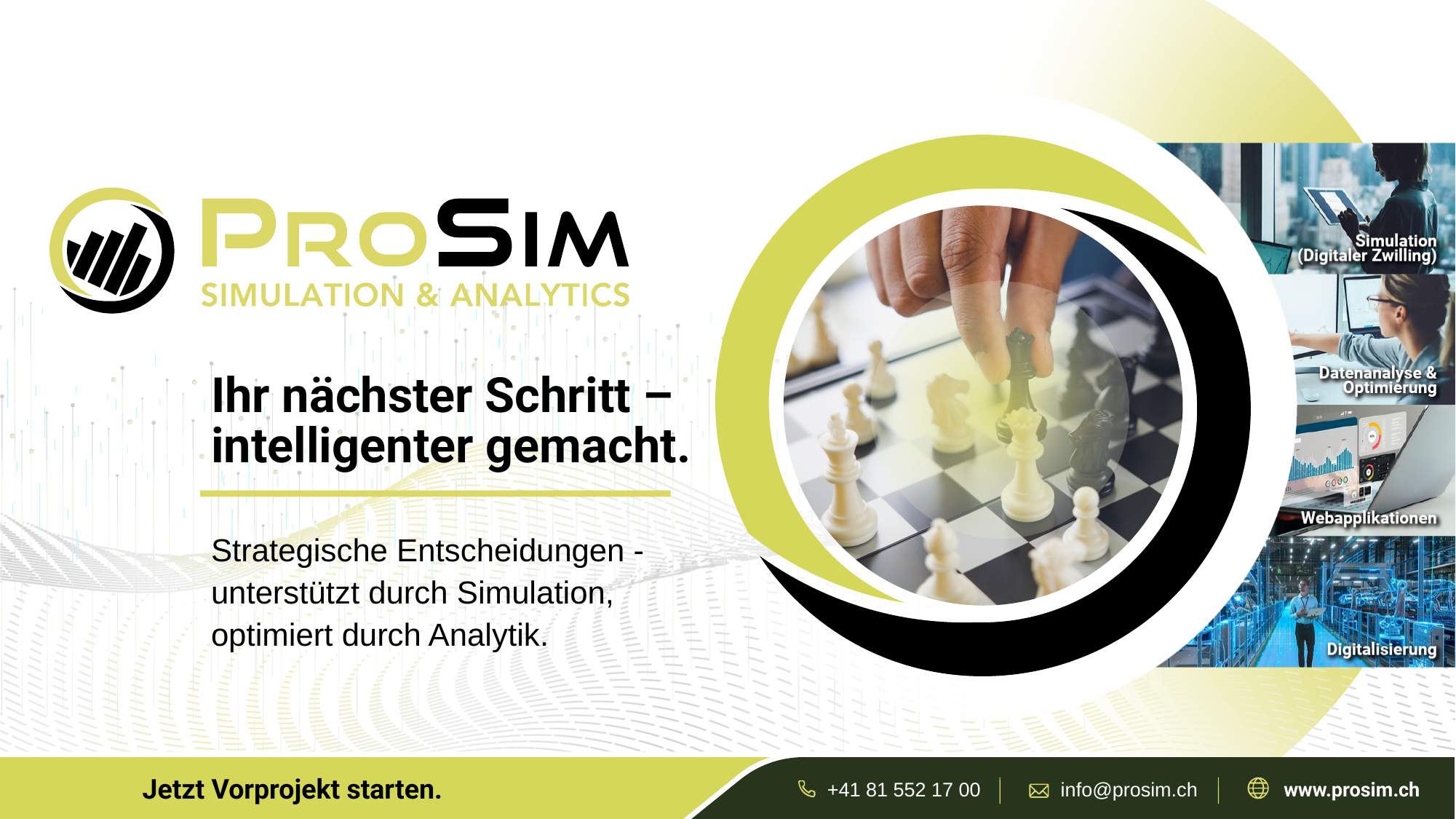

# Ihr nächster Schritt –intelligenter gemacht.
Strategische Entscheidungen - unterstützt durch Simulation, optimiert durch Analytik.
Jetzt Vorprojekt starten.